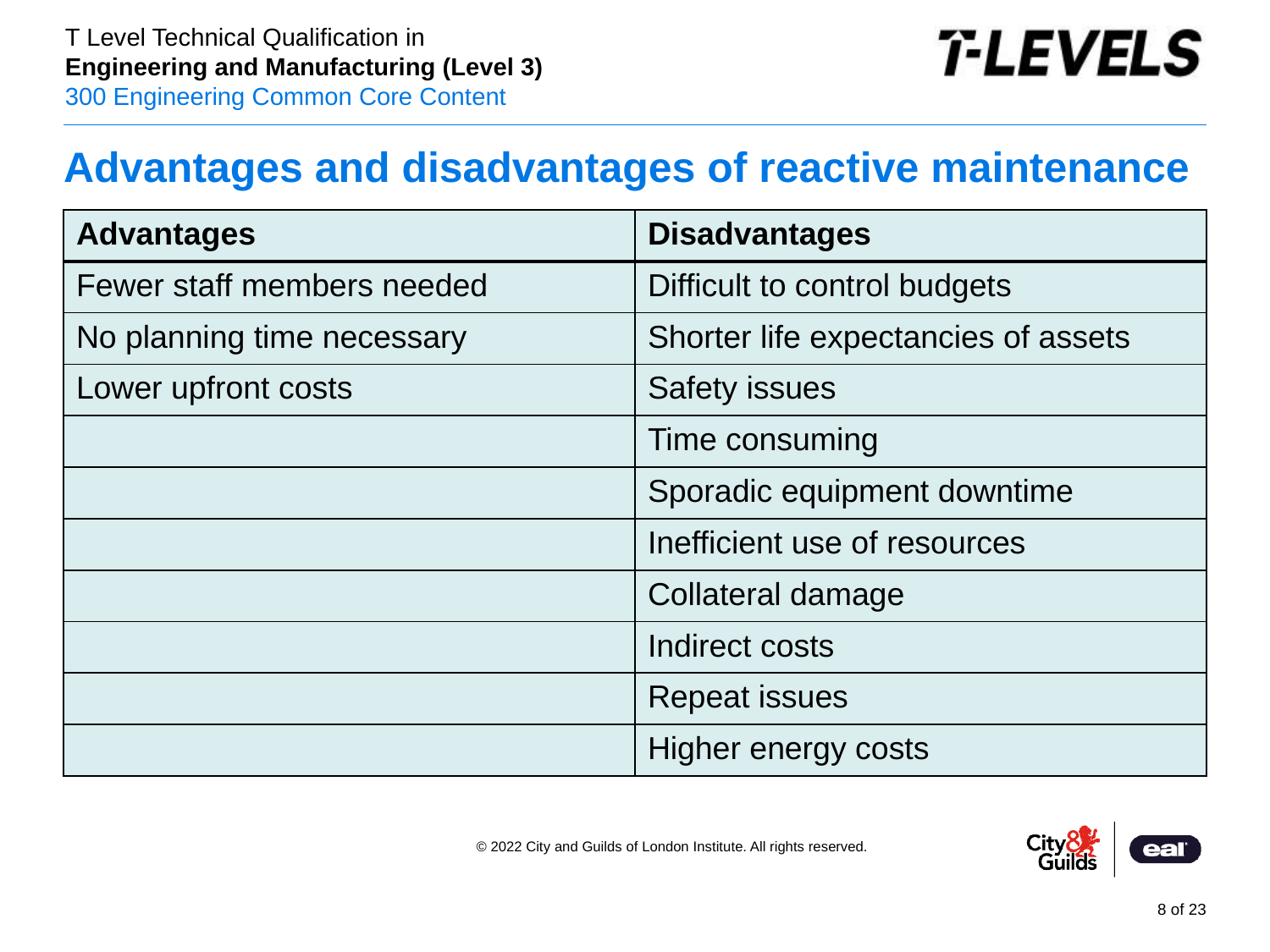

# Advantages and disadvantages of reactive maintenance
| Advantages | Disadvantages |
| --- | --- |
| Fewer staff members needed | Difficult to control budgets |
| No planning time necessary | Shorter life expectancies of assets |
| Lower upfront costs | Safety issues |
|  | Time consuming |
|  | Sporadic equipment downtime |
|  | Inefficient use of resources |
|  | Collateral damage |
|  | Indirect costs |
|  | Repeat issues |
|  | Higher energy costs |